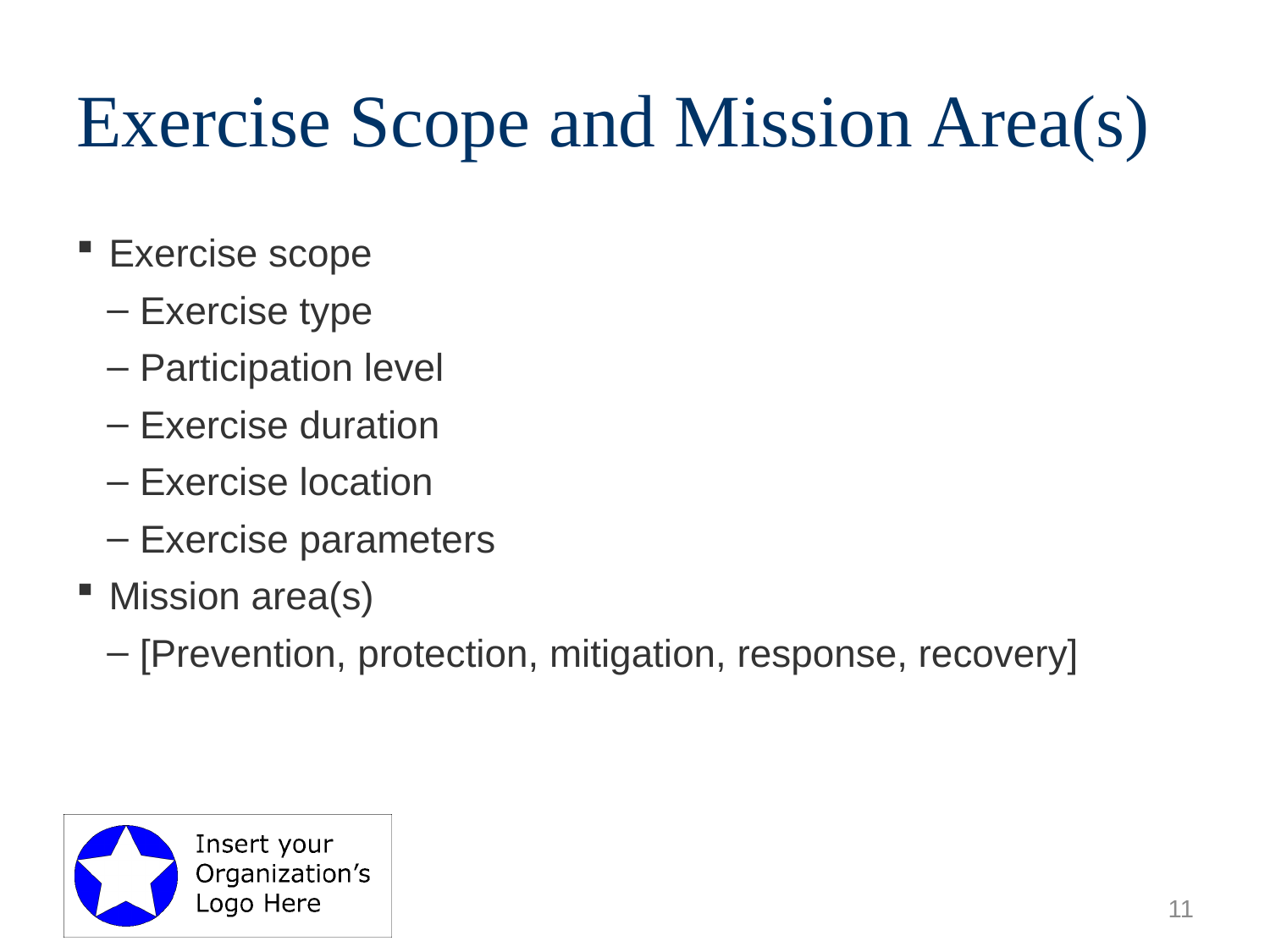

# Exercise Scope and Mission Area(s)
Exercise scope
Exercise type
Participation level
Exercise duration
Exercise location
Exercise parameters
Mission area(s)
[Prevention, protection, mitigation, response, recovery]
11